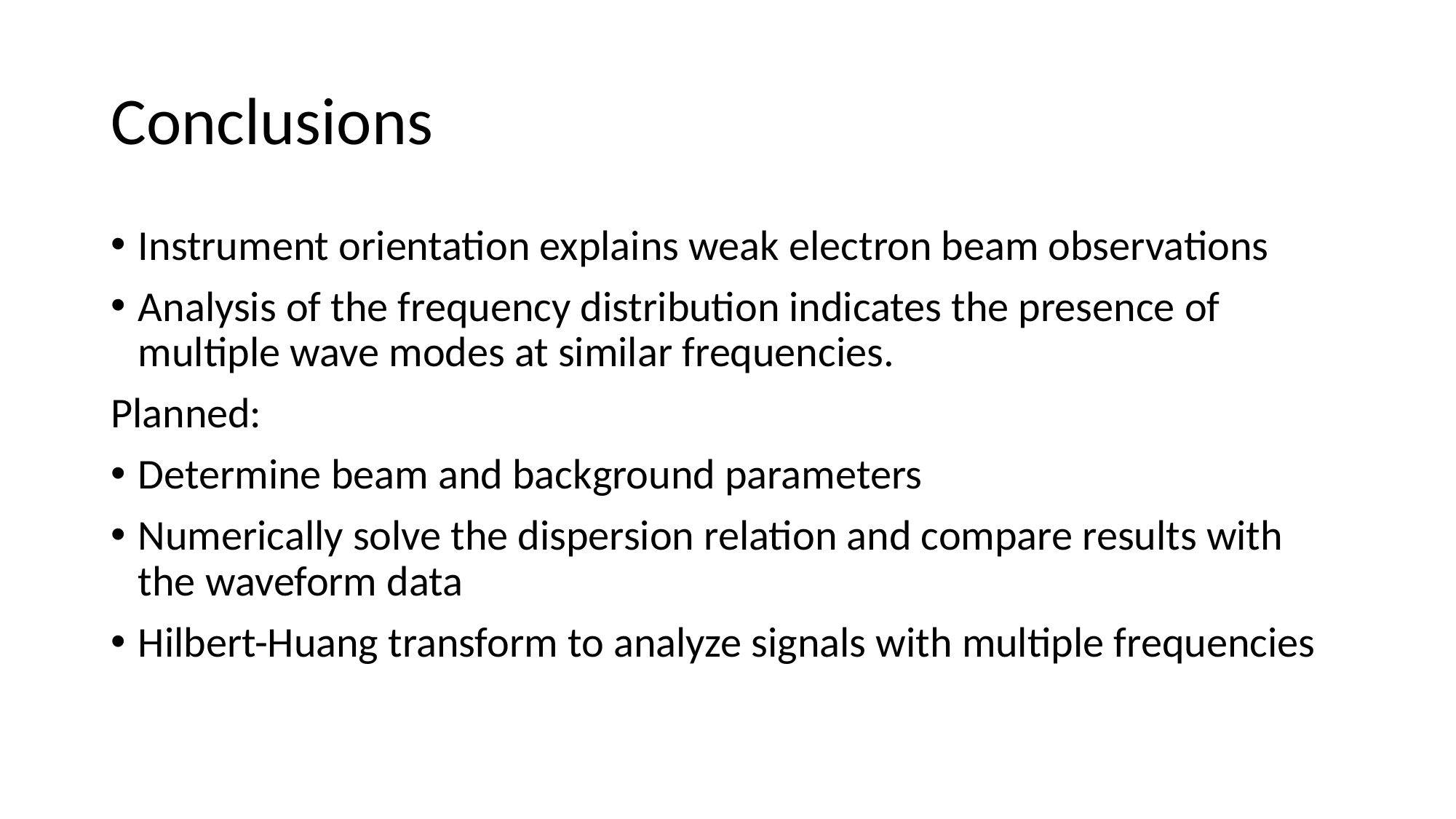

# Conclusions
Instrument orientation explains weak electron beam observations
Analysis of the frequency distribution indicates the presence of  multiple wave modes at similar frequencies.
Planned:
Determine beam and background parameters
Numerically solve the dispersion relation and compare results with the waveform data
Hilbert-Huang transform to analyze signals with multiple frequencies